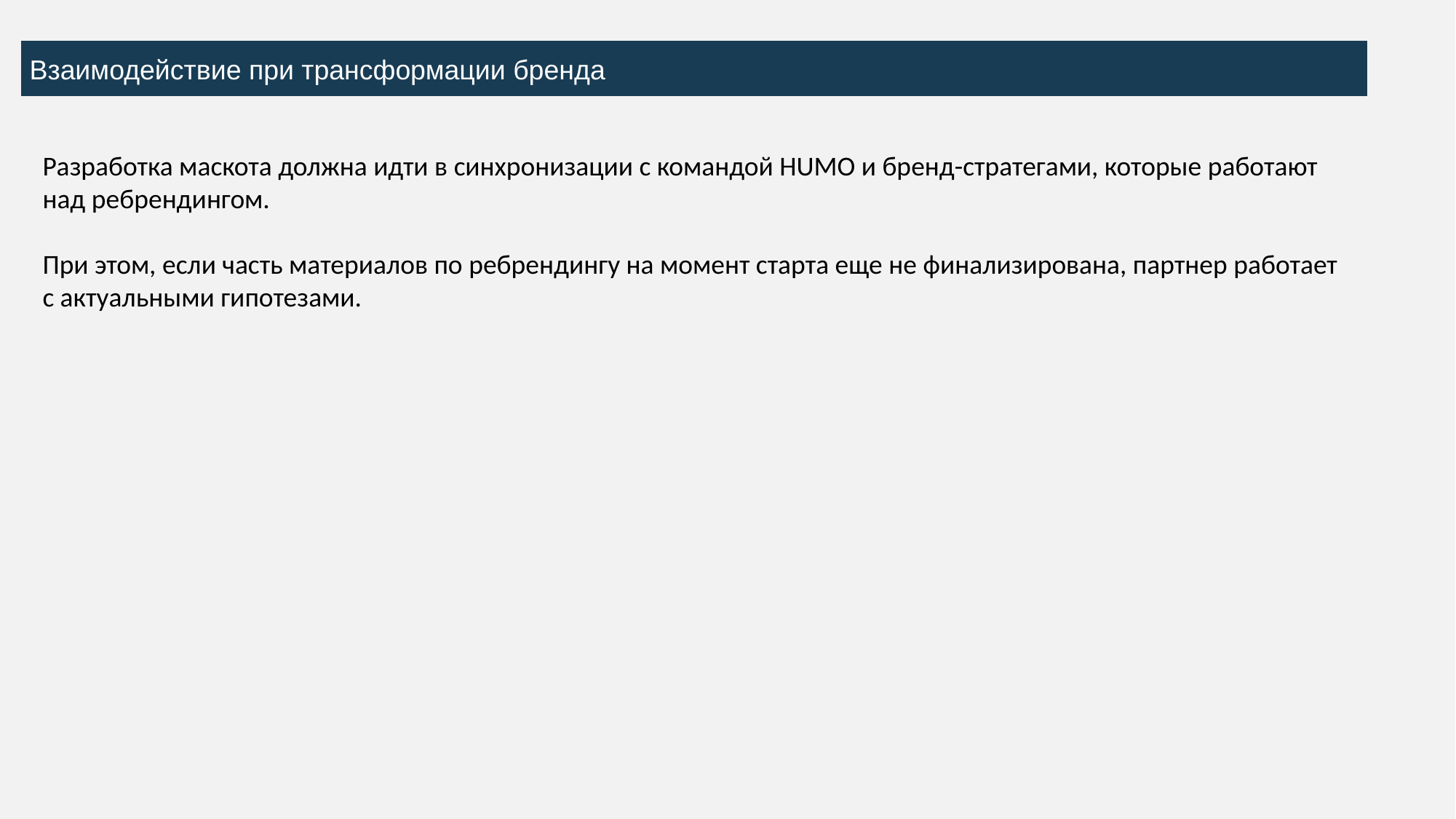

Взаимодействие при трансформации бренда
Разработка маскота должна идти в синхронизации с командой HUMO и бренд-стратегами, которые работают над ребрендингом.

При этом, если часть материалов по ребрендингу на момент старта еще не финализирована, партнер работает с актуальными гипотезами.